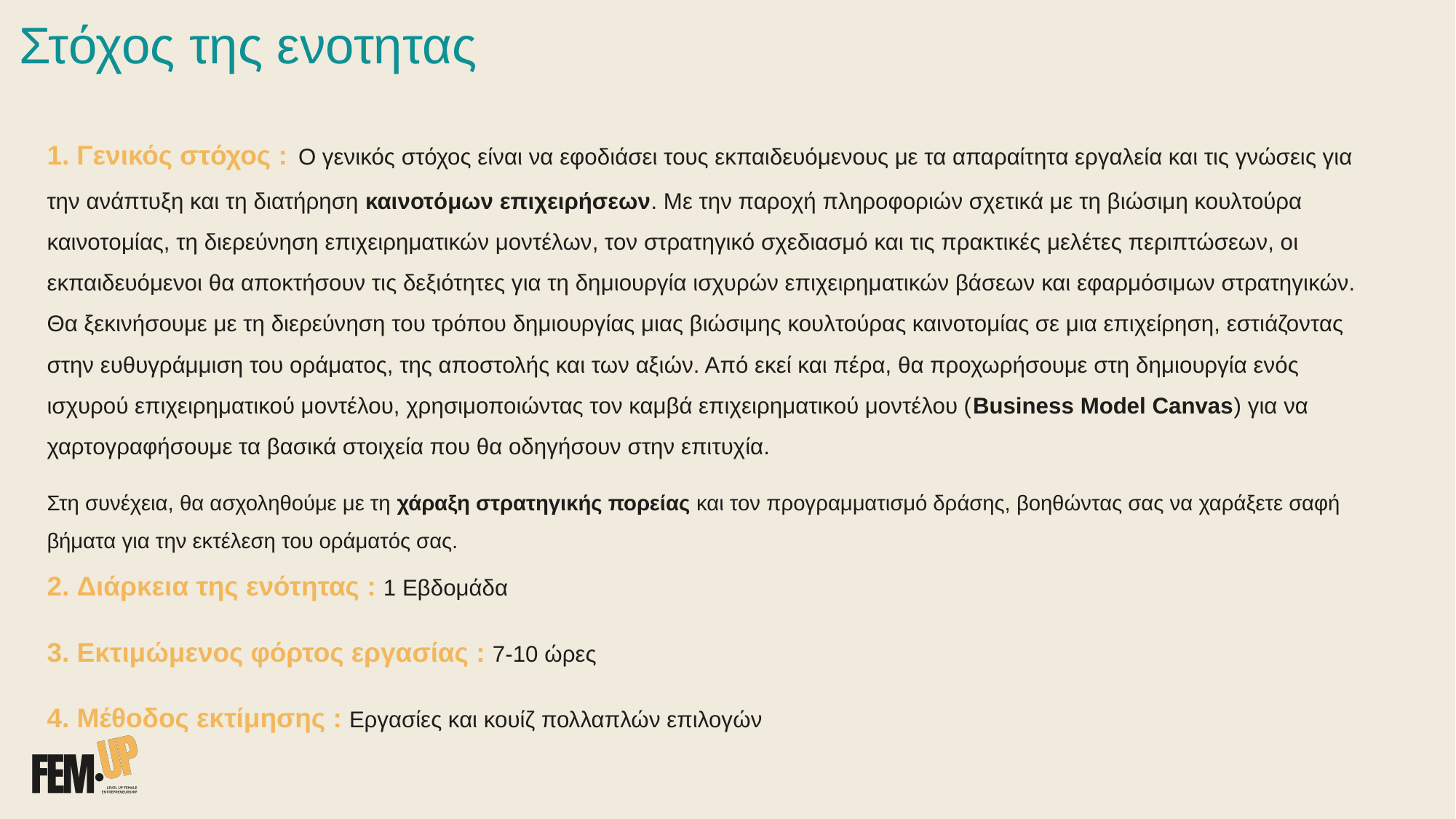

# Στόχος της ενοτητας
1. Γενικός στόχος : Ο γενικός στόχος είναι να εφοδιάσει τους εκπαιδευόμενους με τα απαραίτητα εργαλεία και τις γνώσεις για την ανάπτυξη και τη διατήρηση καινοτόμων επιχειρήσεων. Με την παροχή πληροφοριών σχετικά με τη βιώσιμη κουλτούρα καινοτομίας, τη διερεύνηση επιχειρηματικών μοντέλων, τον στρατηγικό σχεδιασμό και τις πρακτικές μελέτες περιπτώσεων, οι εκπαιδευόμενοι θα αποκτήσουν τις δεξιότητες για τη δημιουργία ισχυρών επιχειρηματικών βάσεων και εφαρμόσιμων στρατηγικών. Θα ξεκινήσουμε με τη διερεύνηση του τρόπου δημιουργίας μιας βιώσιμης κουλτούρας καινοτομίας σε μια επιχείρηση, εστιάζοντας στην ευθυγράμμιση του οράματος, της αποστολής και των αξιών. Από εκεί και πέρα, θα προχωρήσουμε στη δημιουργία ενός ισχυρού επιχειρηματικού μοντέλου, χρησιμοποιώντας τον καμβά επιχειρηματικού μοντέλου (Business Model Canvas) για να χαρτογραφήσουμε τα βασικά στοιχεία που θα οδηγήσουν στην επιτυχία.
Στη συνέχεια, θα ασχοληθούμε με τη χάραξη στρατηγικής πορείας και τον προγραμματισμό δράσης, βοηθώντας σας να χαράξετε σαφή βήματα για την εκτέλεση του οράματός σας.
2. Διάρκεια της ενότητας : 1 Εβδομάδα
3. Εκτιμώμενος φόρτος εργασίας : 7-10 ώρες
4. Μέθοδος εκτίμησης : Εργασίες και κουίζ πολλαπλών επιλογών